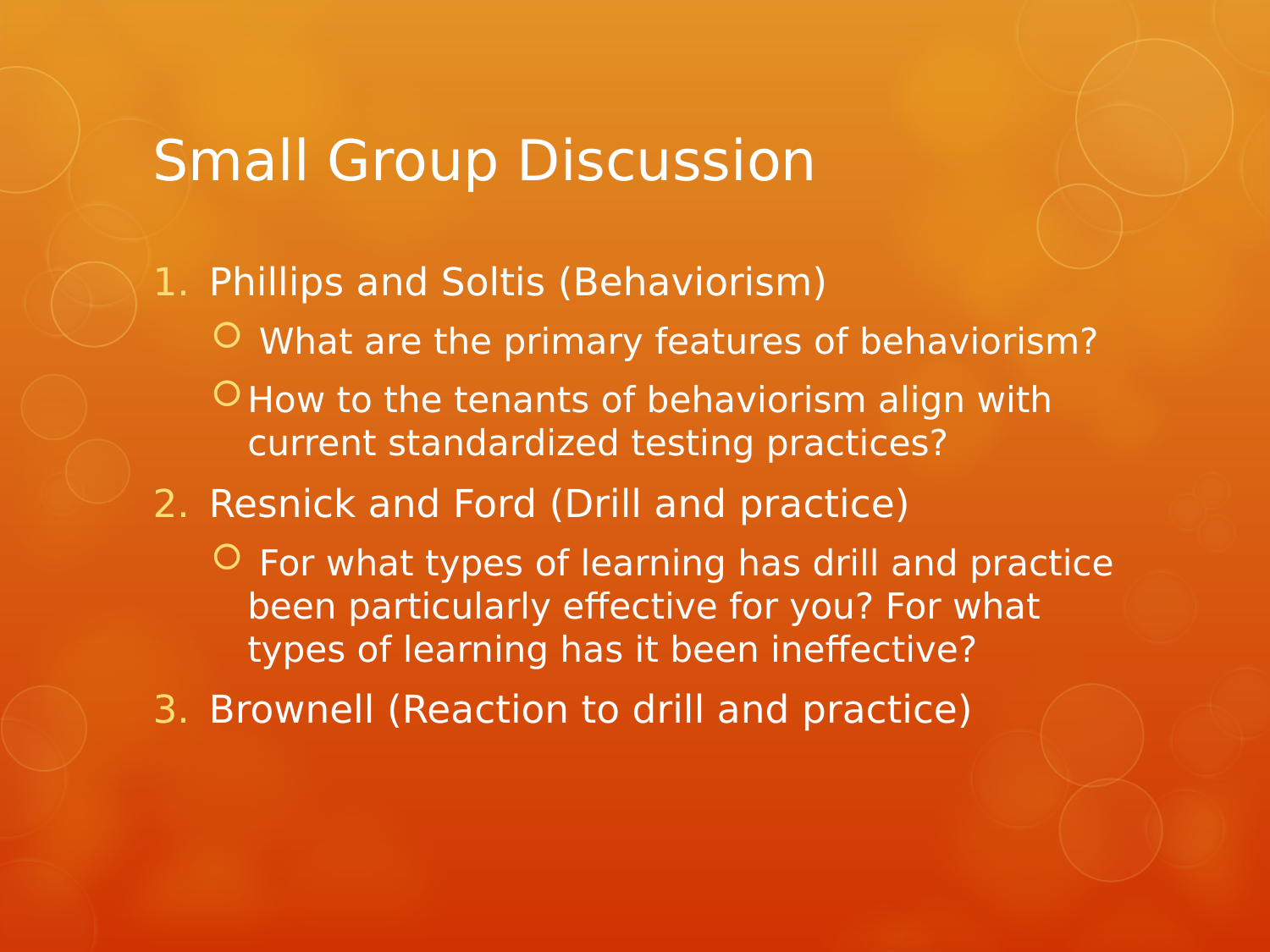

# Small Group Discussion
 Phillips and Soltis (Behaviorism)
 What are the primary features of behaviorism?
How to the tenants of behaviorism align with current standardized testing practices?
 Resnick and Ford (Drill and practice)
 For what types of learning has drill and practice been particularly effective for you? For what types of learning has it been ineffective?
 Brownell (Reaction to drill and practice)